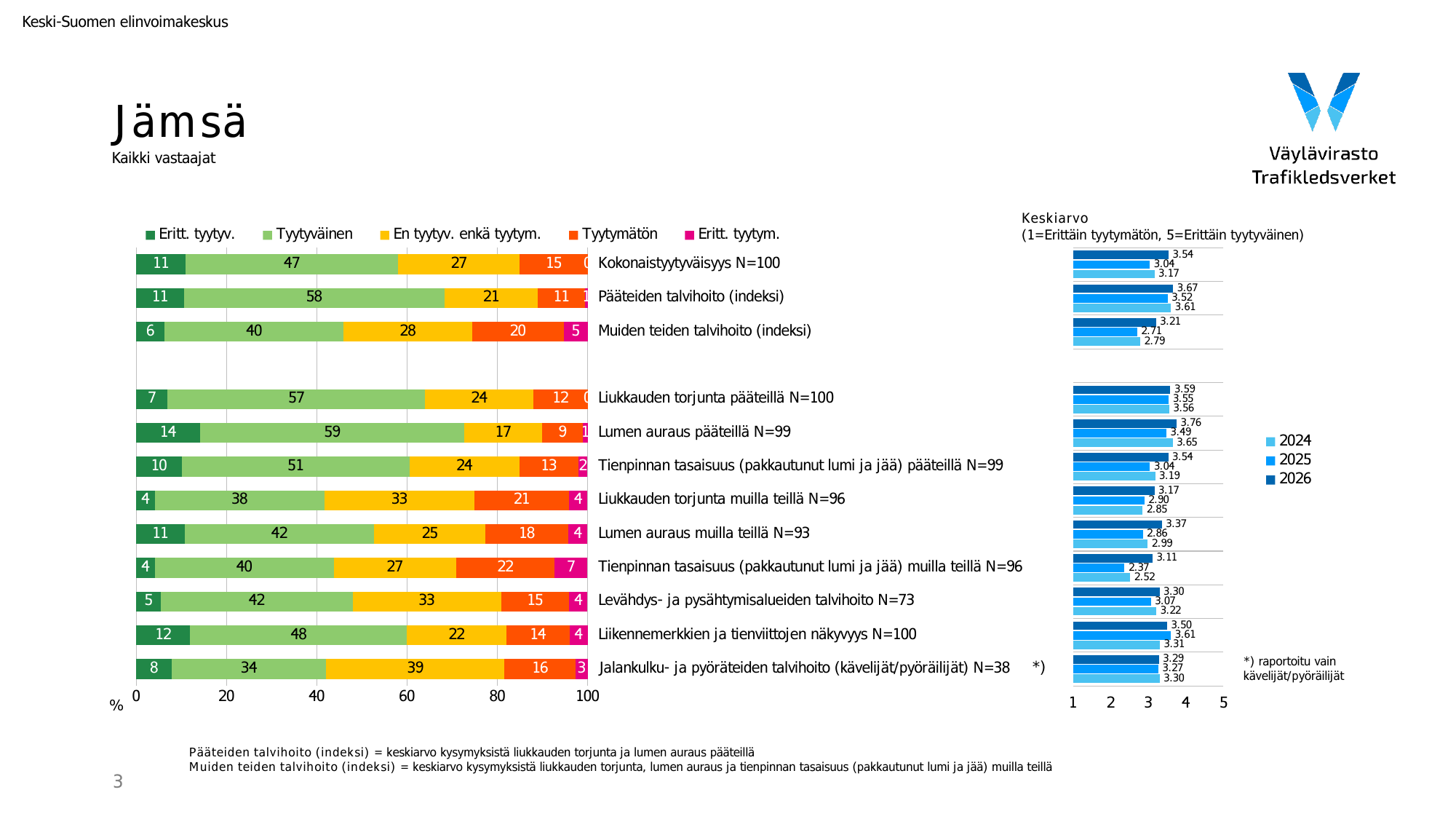

Keski-Suomen elinvoimakeskus
# Jämsä
Kaikki vastaajat
Keskiarvo
(1=Erittäin tyytymätön, 5=Erittäin tyytyväinen)

### Chart

| Category | Eritt. tyytyv. | Tyytyväinen | En tyytyv. enkä tyytym. | Tyytymätön | Eritt. tyytym. |
|---|---|---|---|---|---|
| Kokonaistyytyväisyys N=100 | 11.0 | 47.0 | 27.0 | 15.0 | 0.0 |
| Pääteiden talvihoito (indeksi) | 10.552763819095478 | 57.78894472361809 | 20.603015075376884 | 10.552763819095478 | 0.5025125628140703 |
| Muiden teiden talvihoito (indeksi) | 6.31578947368421 | 39.64912280701754 | 28.42105263157895 | 20.350877192982455 | 5.2631578947368425 |
|  | None | None | None | None | None |
| Liukkauden torjunta pääteillä N=100 | 7.000000000000001 | 56.99999999999999 | 24.0 | 12.0 | 0.0 |
| Lumen auraus pääteillä N=99 | 14.14141414141414 | 58.58585858585859 | 17.17171717171717 | 9.090909090909092 | 1.0101010101010102 |
| Tienpinnan tasaisuus (pakkautunut lumi ja jää) pääteillä N=99 | 10.1010101010101 | 50.505050505050505 | 24.242424242424242 | 13.131313131313133 | 2.0202020202020203 |
| Liukkauden torjunta muilla teillä N=96 | 4.166666666666666 | 37.5 | 33.33333333333333 | 20.833333333333336 | 4.166666666666666 |
| Lumen auraus muilla teillä N=93 | 10.75268817204301 | 41.935483870967744 | 24.731182795698924 | 18.27956989247312 | 4.301075268817205 |
| Tienpinnan tasaisuus (pakkautunut lumi ja jää) muilla teillä N=96 | 4.166666666666666 | 39.58333333333333 | 27.083333333333332 | 21.875 | 7.291666666666667 |
| Levähdys- ja pysähtymisalueiden talvihoito N=73 | 5.47945205479452 | 42.465753424657535 | 32.87671232876712 | 15.068493150684931 | 4.10958904109589 |
| Liikennemerkkien ja tienviittojen näkyvyys N=100 | 12.0 | 48.0 | 22.0 | 14.000000000000002 | 4.0 |
| Jalankulku- ja pyöräteiden talvihoito (kävelijät/pyöräilijät) N=38 | 7.894736842105263 | 34.21052631578947 | 39.473684210526315 | 15.789473684210526 | 2.631578947368421 |

### Chart

| Category | 2026 | 2025 | 2024 |
|---|---|---|---|
*) raportoitu vain
kävelijät/pyöräilijät
*)
%
Pääteiden talvihoito (indeksi) = keskiarvo kysymyksistä liukkauden torjunta ja lumen auraus pääteillä
Muiden teiden talvihoito (indeksi) = keskiarvo kysymyksistä liukkauden torjunta, lumen auraus ja tienpinnan tasaisuus (pakkautunut lumi ja jää) muilla teillä

3